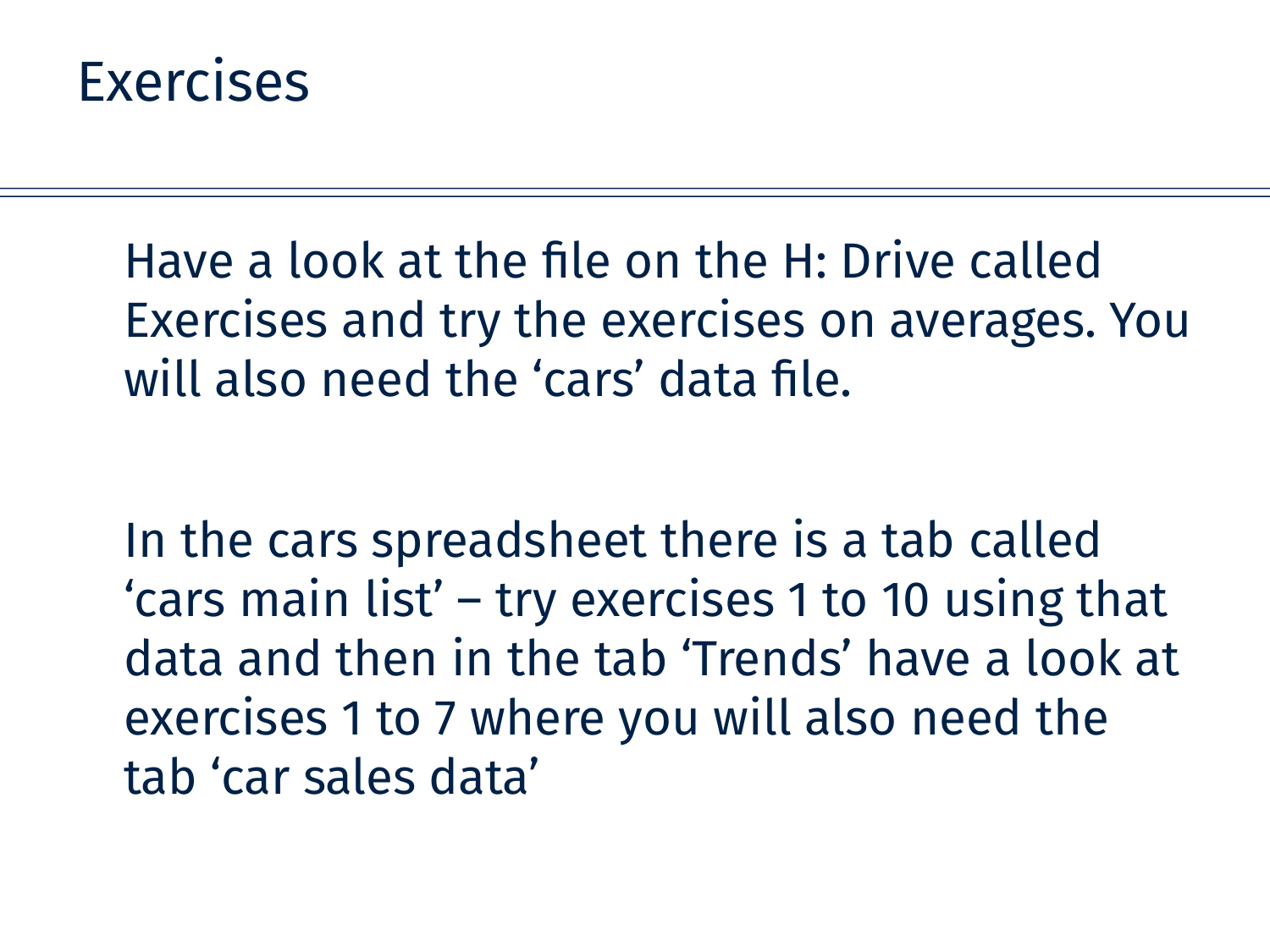

# Exercises
	Have a look at the file on the H: Drive called Exercises and try the exercises on averages. You will also need the ‘cars’ data file.

	In the cars spreadsheet there is a tab called ‘cars main list’ – try exercises 1 to 10 using that data and then in the tab ‘Trends’ have a look at exercises 1 to 7 where you will also need the tab ‘car sales data’